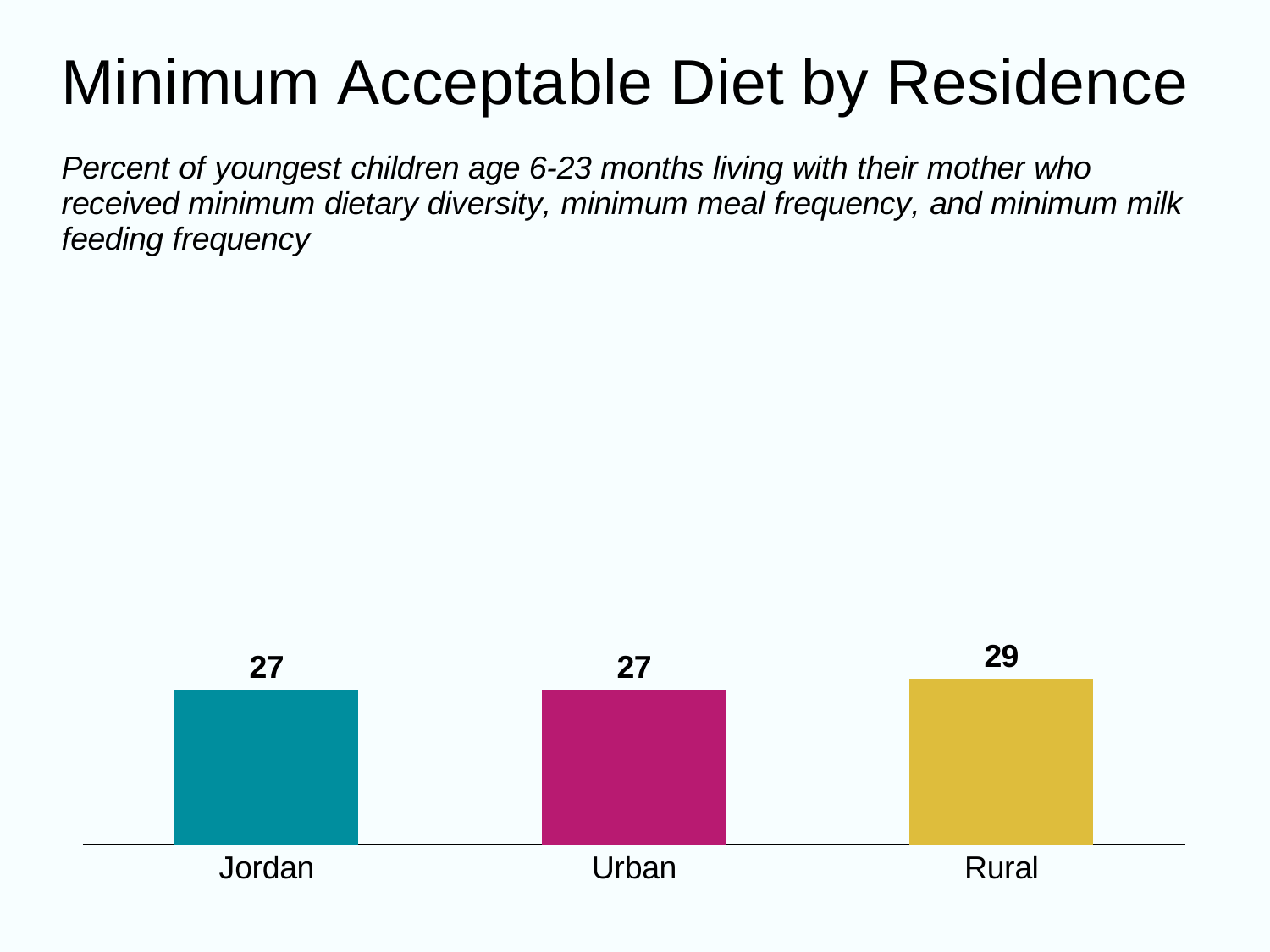

### Chart

| Category | Column1 |
|---|---|
| Jordan | 27.0 |
| Urban | 27.0 |
| Rural | 29.0 |